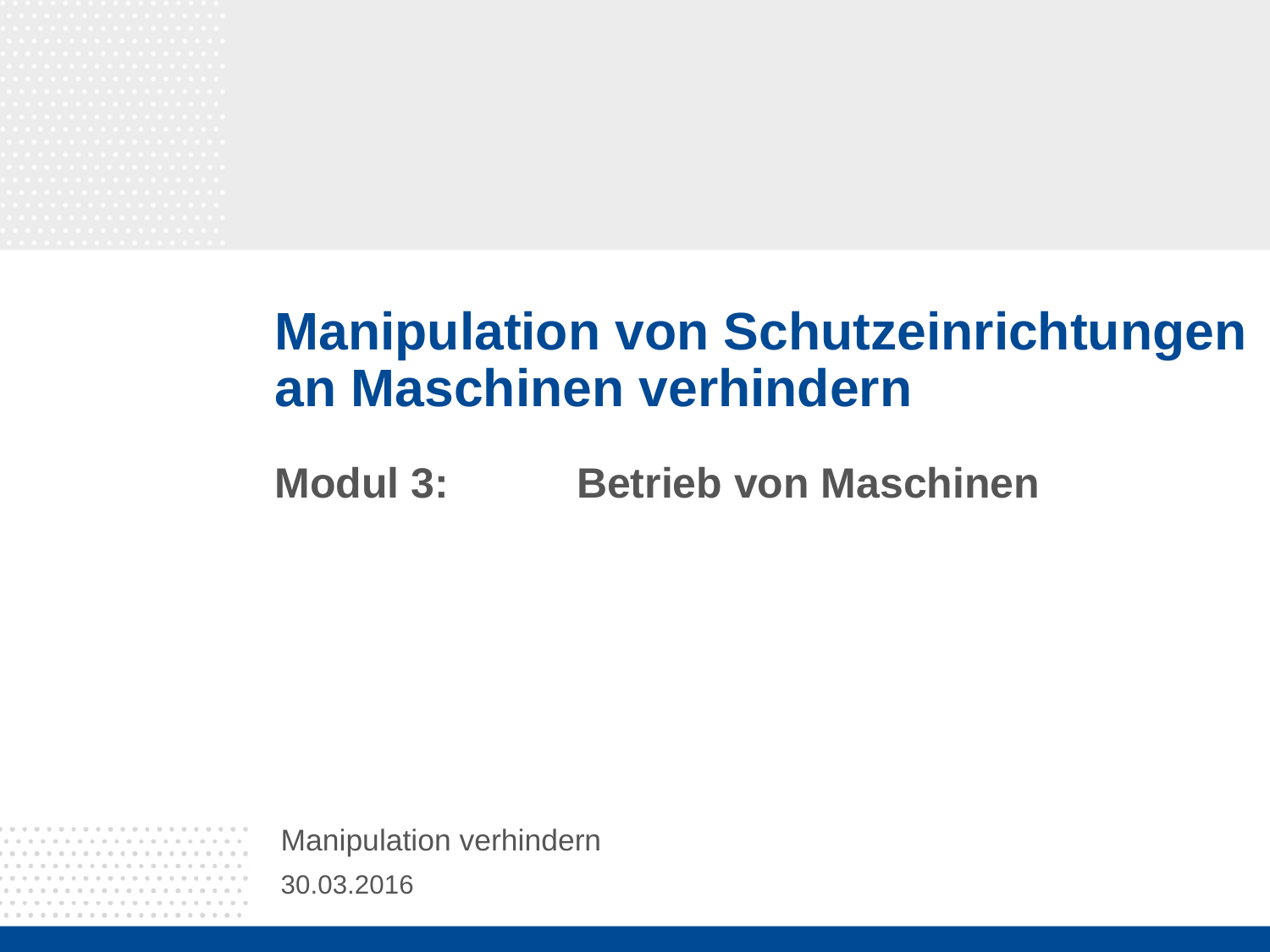

# Manipulation von Schutzeinrichtungen an Maschinen verhindern
Modul 3: 	Betrieb von Maschinen

Manipulation verhindern
30.03.2016